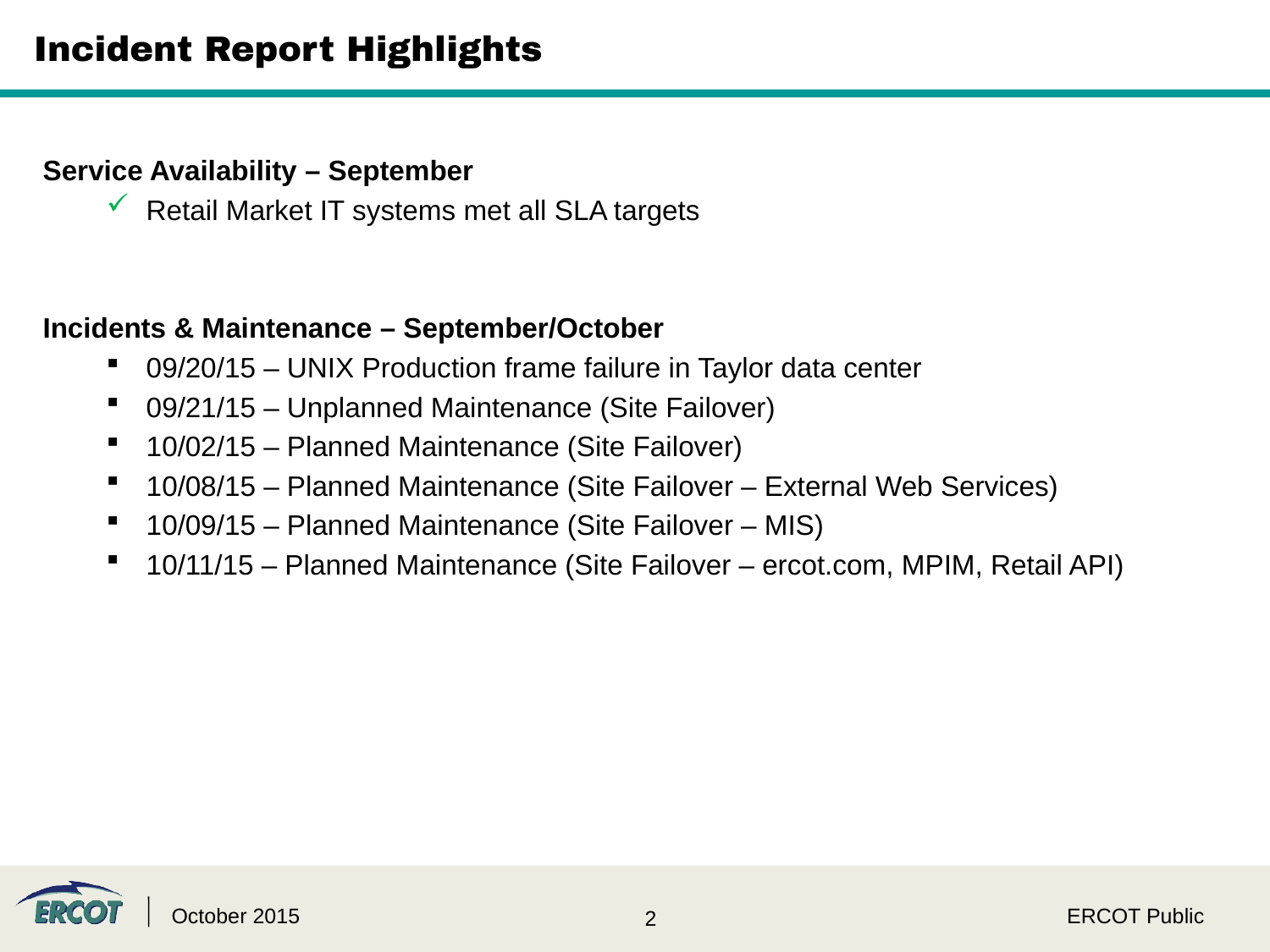

# Incident Report Highlights

Service Availability – September
Retail Market IT systems met all SLA targets

Incidents & Maintenance – September/October
09/20/15 – UNIX Production frame failure in Taylor data center
09/21/15 – Unplanned Maintenance (Site Failover)
10/02/15 – Planned Maintenance (Site Failover)
10/08/15 – Planned Maintenance (Site Failover – External Web Services)
10/09/15 – Planned Maintenance (Site Failover – MIS)
10/11/15 – Planned Maintenance (Site Failover – ercot.com, MPIM, Retail API)

October 2015
ERCOT Public